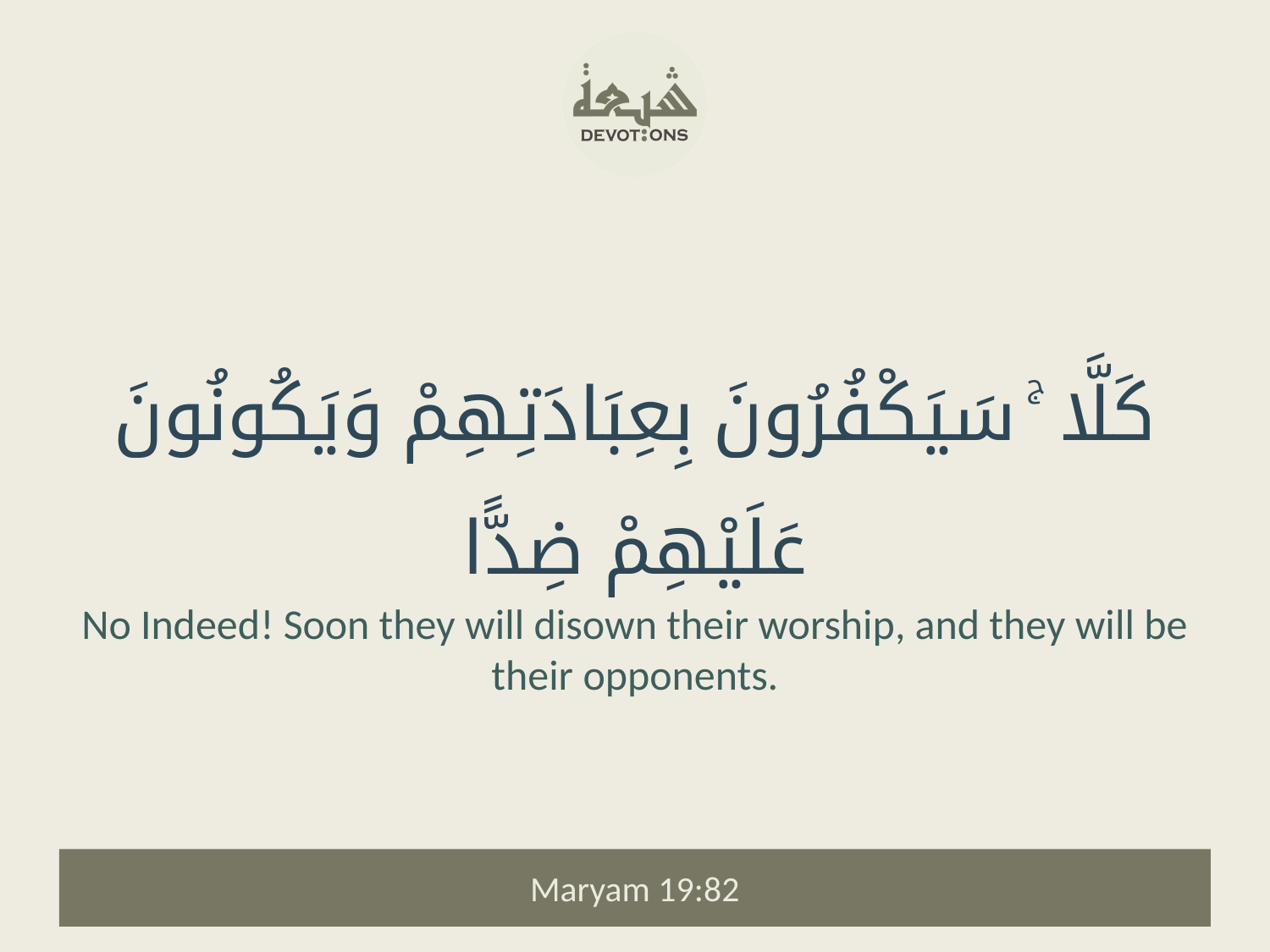

كَلَّا ۚ سَيَكْفُرُونَ بِعِبَادَتِهِمْ وَيَكُونُونَ عَلَيْهِمْ ضِدًّا
No Indeed! Soon they will disown their worship, and they will be their opponents.
Maryam 19:82